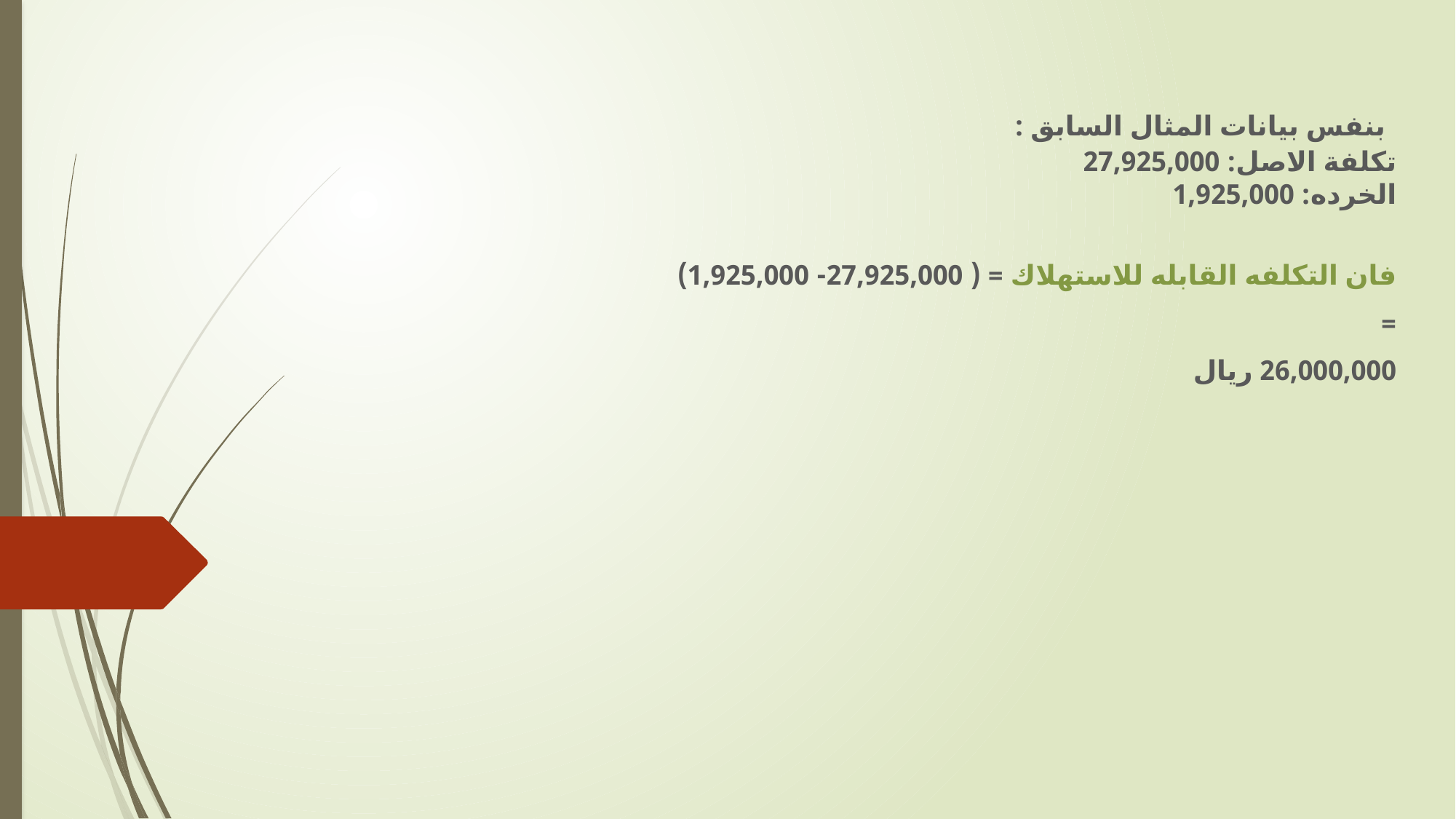

بنفس بيانات المثال السابق :
تكلفة الاصل: 27,925,000
الخرده: 1,925,000
فان التكلفه القابله للاستهلاك = ( 27,925,000- 1,925,000)
=
26,000,000 ريال